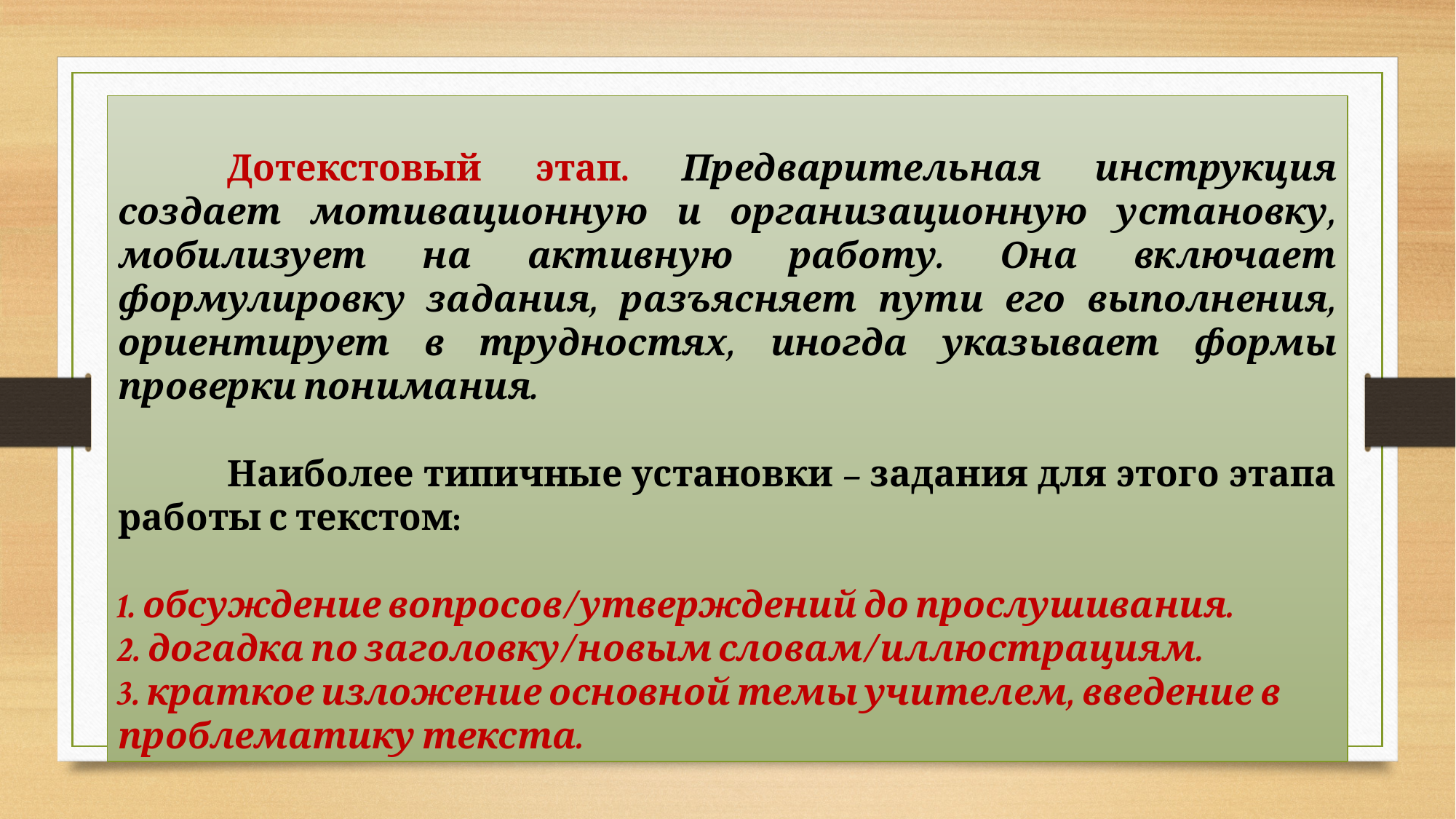

Дотекстовый этап. Предварительная инструкция создает мотивационную и организационную установку, мобилизует на активную работу. Она включает формулировку задания, разъясняет пути его выполнения, ориентирует в трудностях, иногда указывает формы проверки понимания.

	Наиболее типичные установки – задания для этого этапа работы с текстом:

1. обсуждение вопросов/утверждений до прослушивания.
2. догадка по заголовку/новым словам/иллюстрациям.
3. краткое изложение основной темы учителем, введение в
проблематику текста.